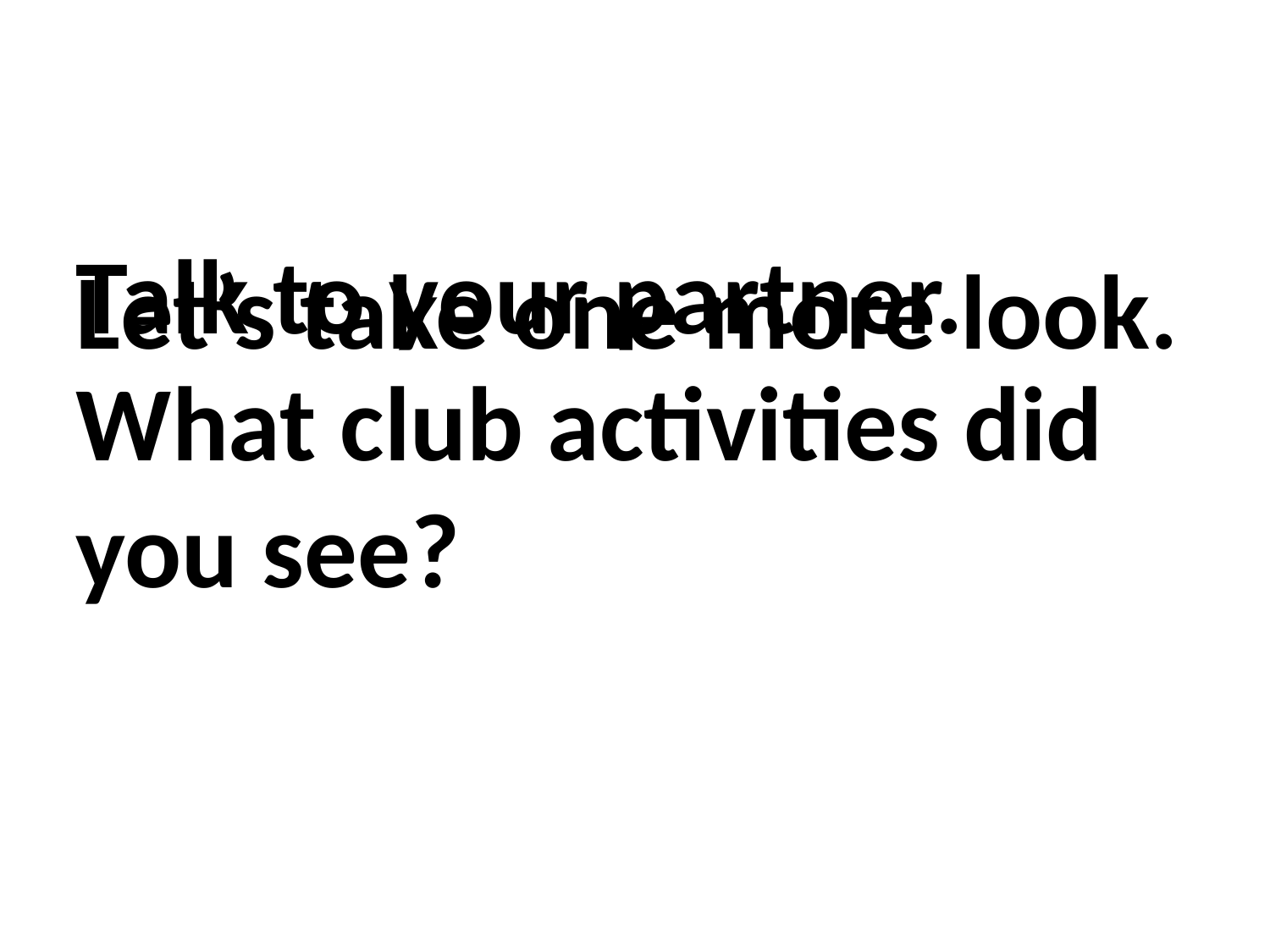

#

Talk to your partner. What club activities did you see?

Let’s take one more look.